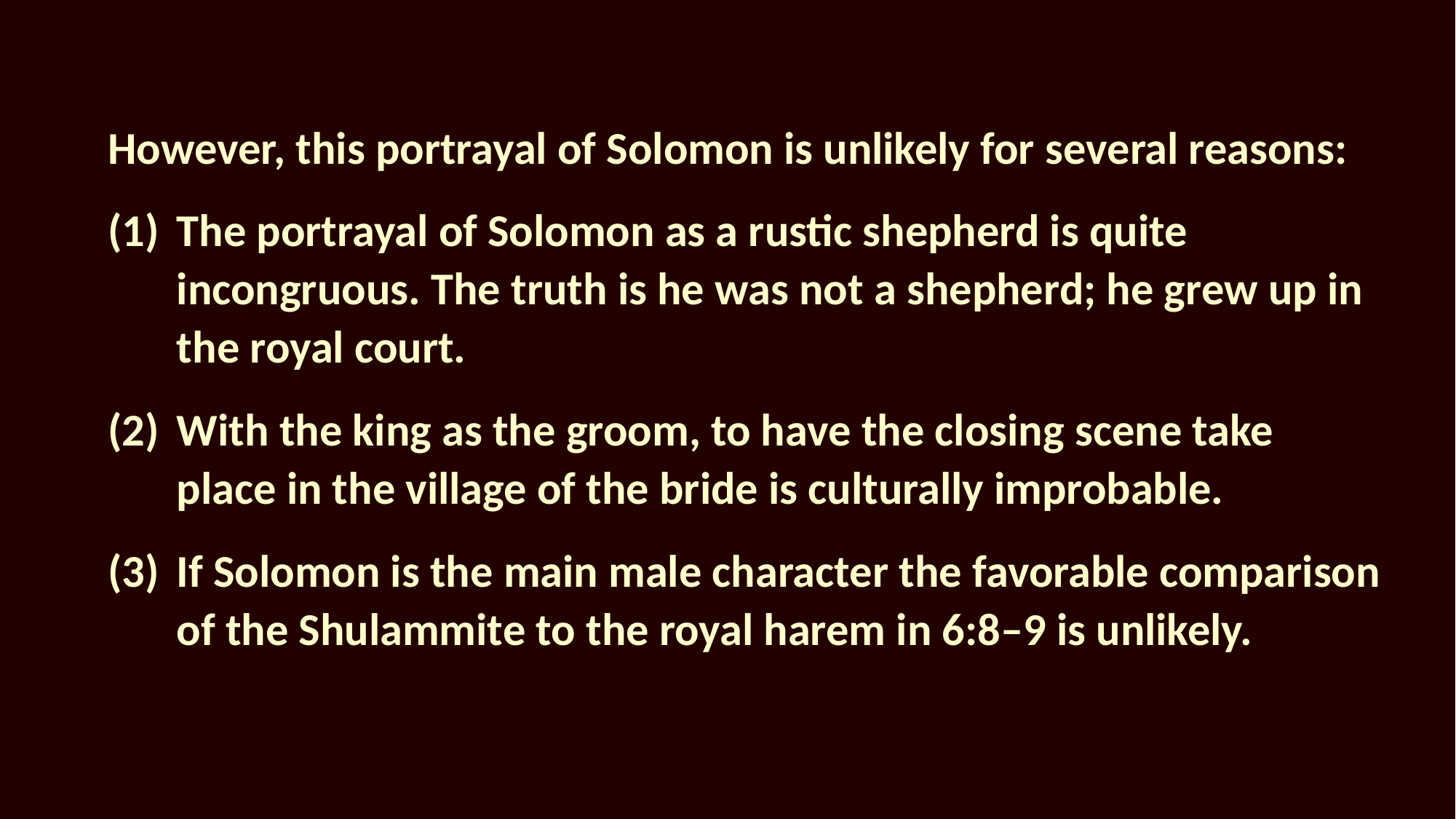

However, this portrayal of Solomon is unlikely for several reasons:
The portrayal of Solomon as a rustic shepherd is quite incongruous. The truth is he was not a shepherd; he grew up in the royal court.
With the king as the groom, to have the closing scene take place in the village of the bride is culturally improbable.
If Solomon is the main male character the favorable comparison of the Shulammite to the royal harem in 6:8–9 is unlikely.